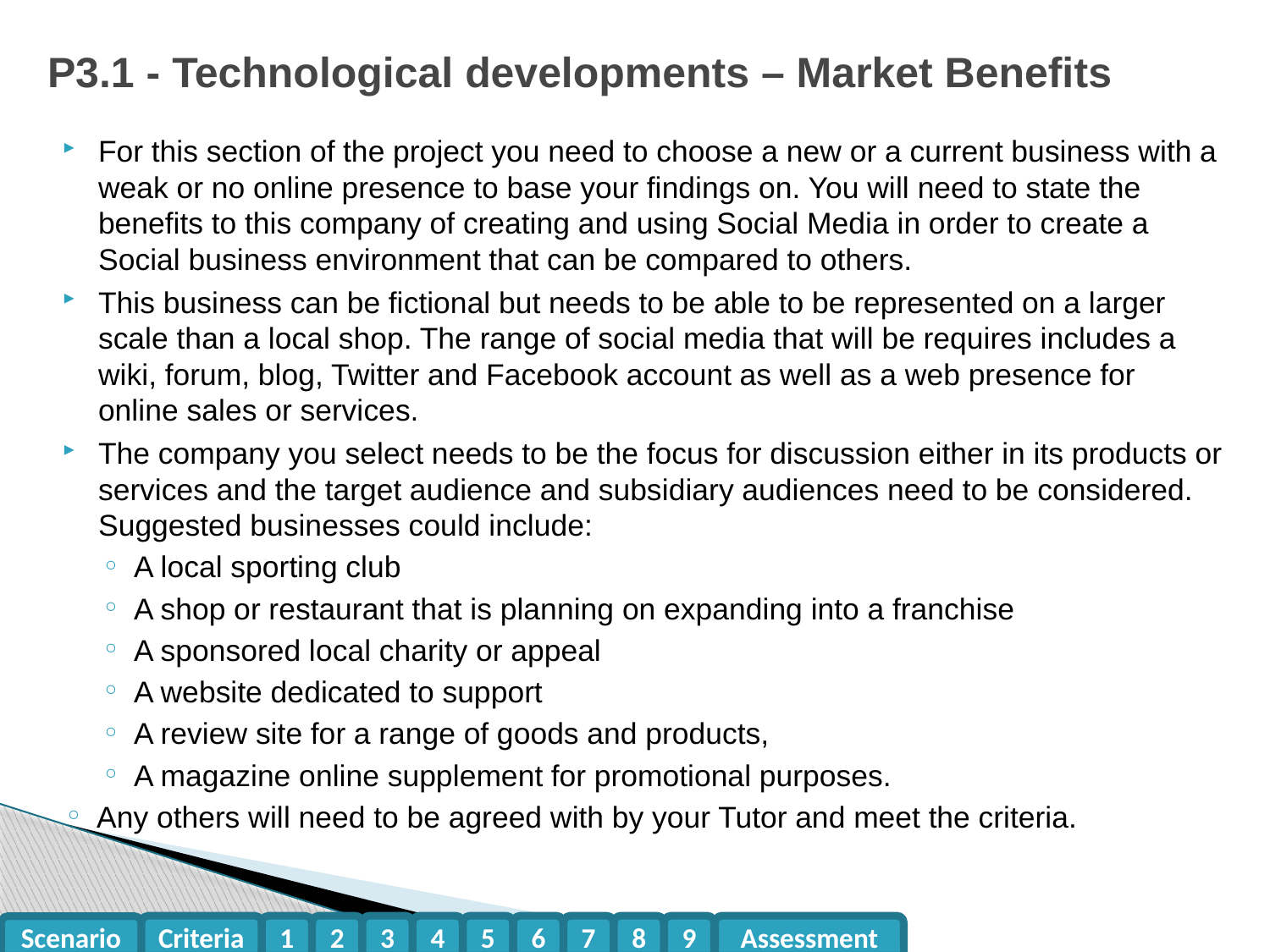

# P3.1 - Technological developments – Market Benefits
For this section of the project you need to choose a new or a current business with a weak or no online presence to base your findings on. You will need to state the benefits to this company of creating and using Social Media in order to create a Social business environment that can be compared to others.
This business can be fictional but needs to be able to be represented on a larger scale than a local shop. The range of social media that will be requires includes a wiki, forum, blog, Twitter and Facebook account as well as a web presence for online sales or services.
The company you select needs to be the focus for discussion either in its products or services and the target audience and subsidiary audiences need to be considered. Suggested businesses could include:
A local sporting club
A shop or restaurant that is planning on expanding into a franchise
A sponsored local charity or appeal
A website dedicated to support
A review site for a range of goods and products,
A magazine online supplement for promotional purposes.
Any others will need to be agreed with by your Tutor and meet the criteria.